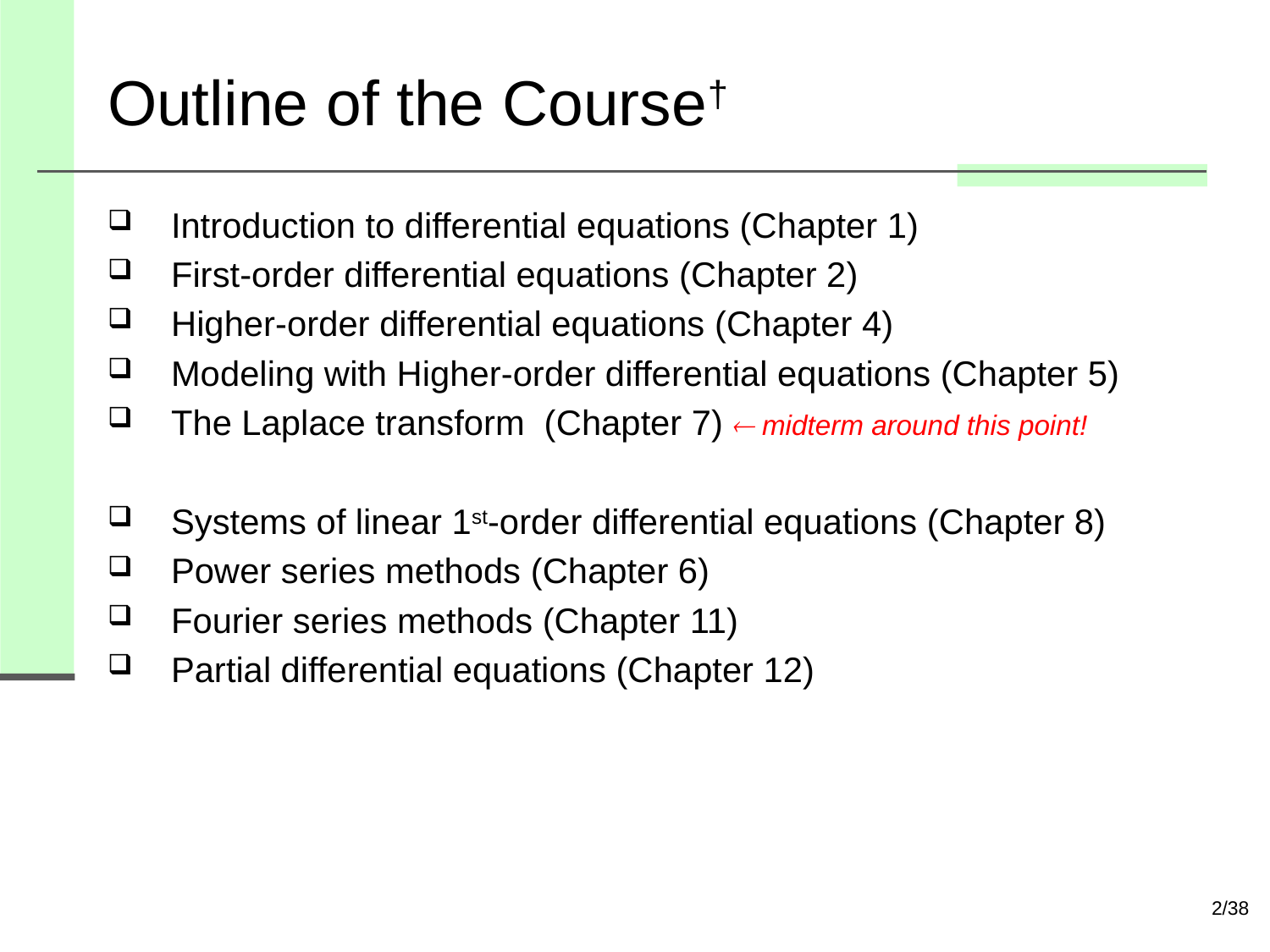

# Outline of the Course†
Introduction to differential equations (Chapter 1)
First-order differential equations (Chapter 2)
Higher-order differential equations (Chapter 4)
Modeling with Higher-order differential equations (Chapter 5)
The Laplace transform  (Chapter 7) ← midterm around this point!

Systems of linear 1st-order differential equations (Chapter 8)
Power series methods (Chapter 6)
Fourier series methods (Chapter 11)
Partial differential equations (Chapter 12)
2